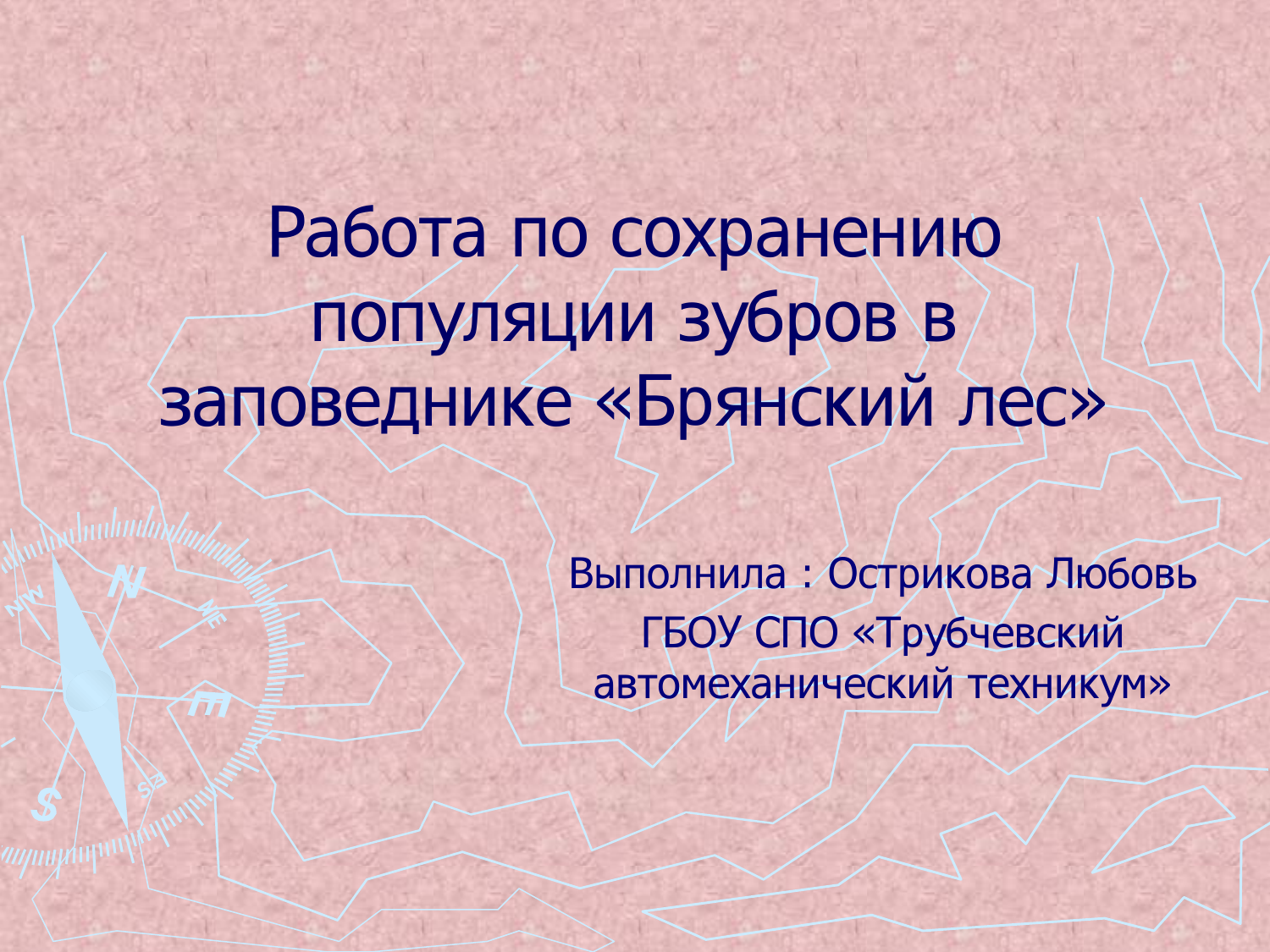

# Работа по сохранению популяции зубров в заповеднике «Брянский лес»
Выполнила : Острикова Любовь
ГБОУ СПО «Трубчевский автомеханический техникум»